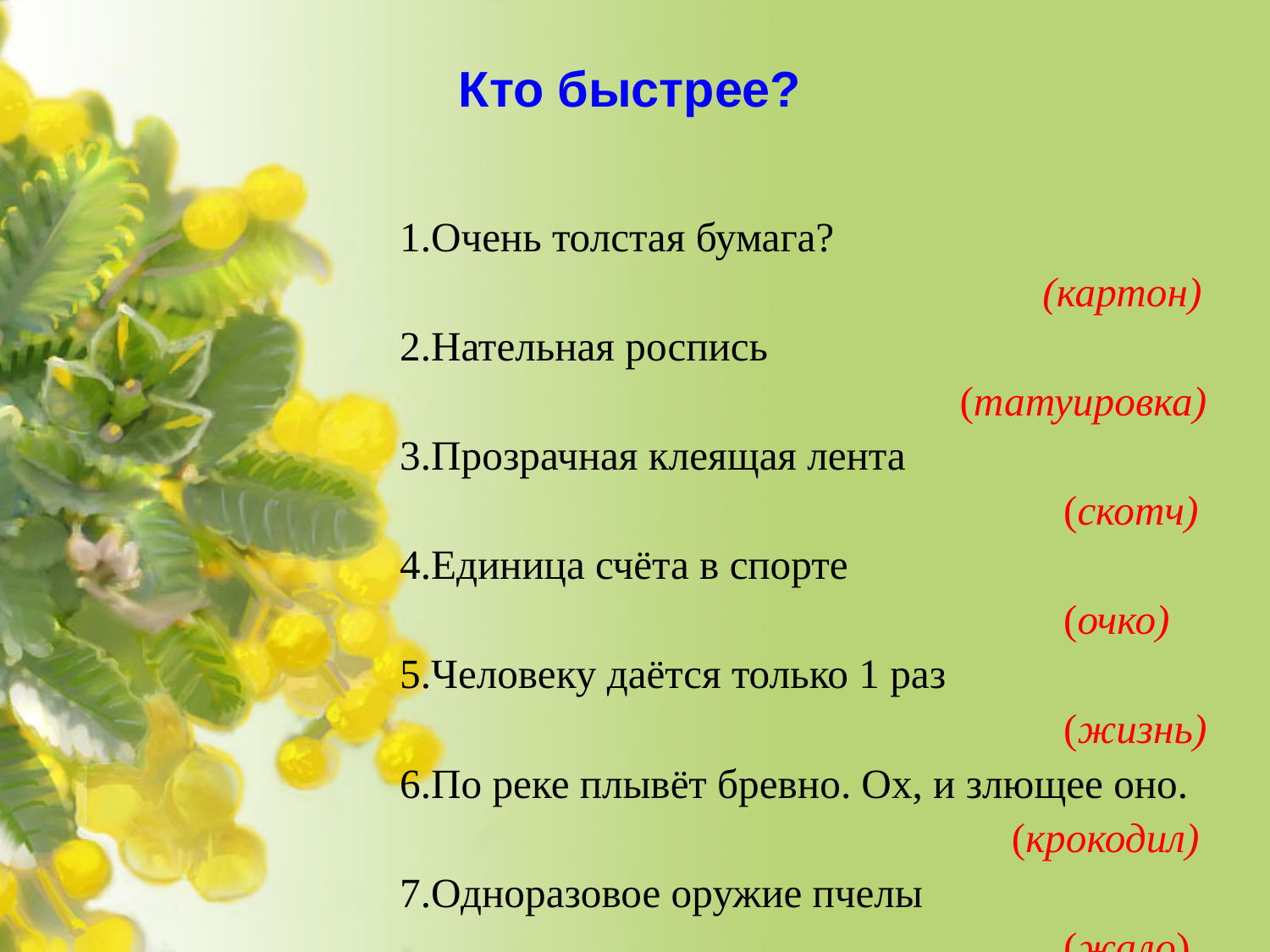

# Кто быстрее?
1.Очень толстая бумага?
                                                              (картон)
2.Нательная роспись
                                                      (татуировка)
3.Прозрачная клеящая лента
                                                                (скотч)
4.Единица счёта в спорте
                                                                (очко)
5.Человеку даётся только 1 раз
                                                                (жизнь)
6.По реке плывёт бревно. Ох, и злющее оно.
                                                           (крокодил)
7.Одноразовое оружие пчелы
                                                                (жало)